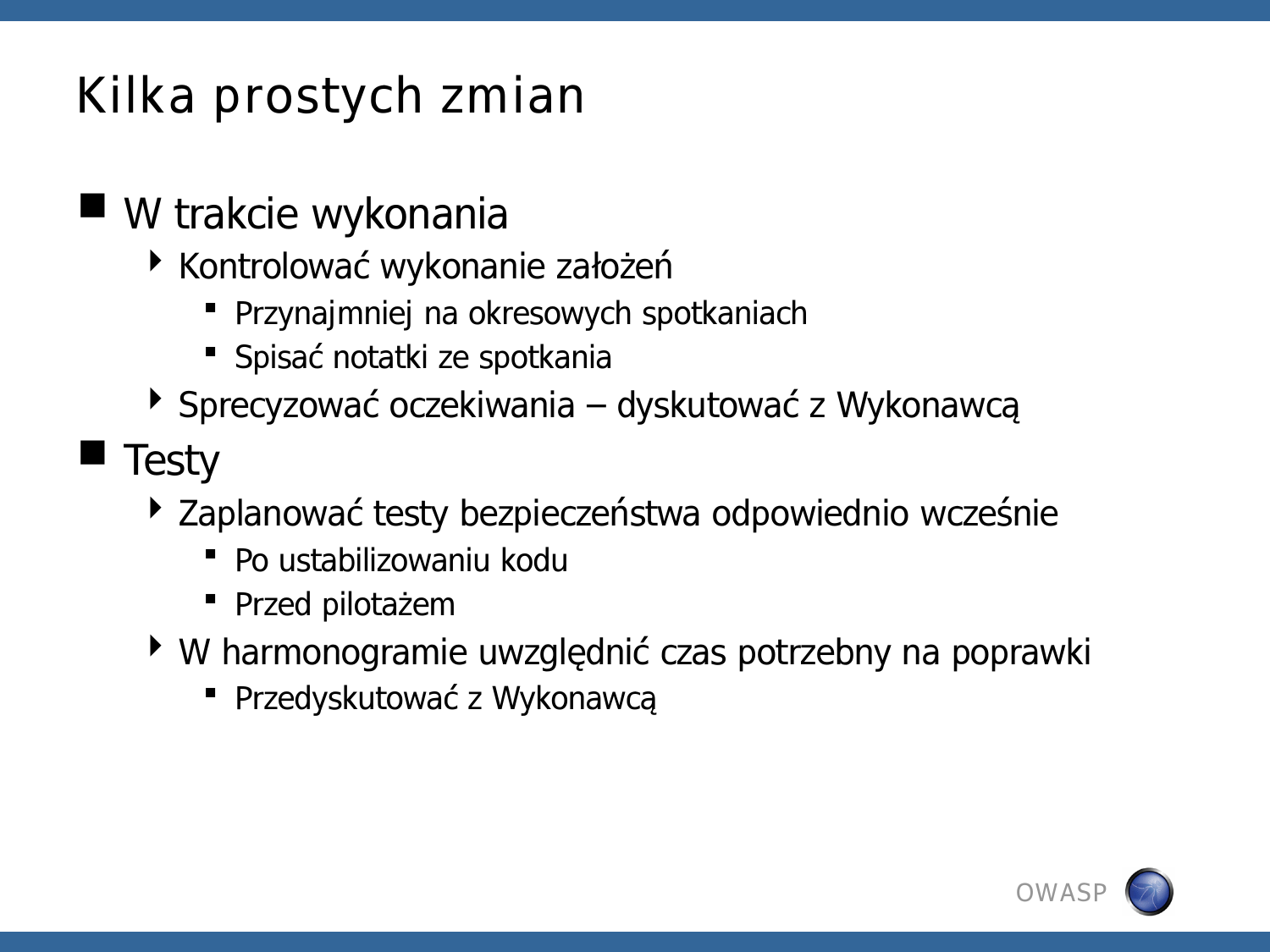

# Kilka prostych zmian
W trakcie wykonania
Kontrolować wykonanie założeń
Przynajmniej na okresowych spotkaniach
Spisać notatki ze spotkania
Sprecyzować oczekiwania – dyskutować z Wykonawcą
Testy
Zaplanować testy bezpieczeństwa odpowiednio wcześnie
Po ustabilizowaniu kodu
Przed pilotażem
W harmonogramie uwzględnić czas potrzebny na poprawki
Przedyskutować z Wykonawcą